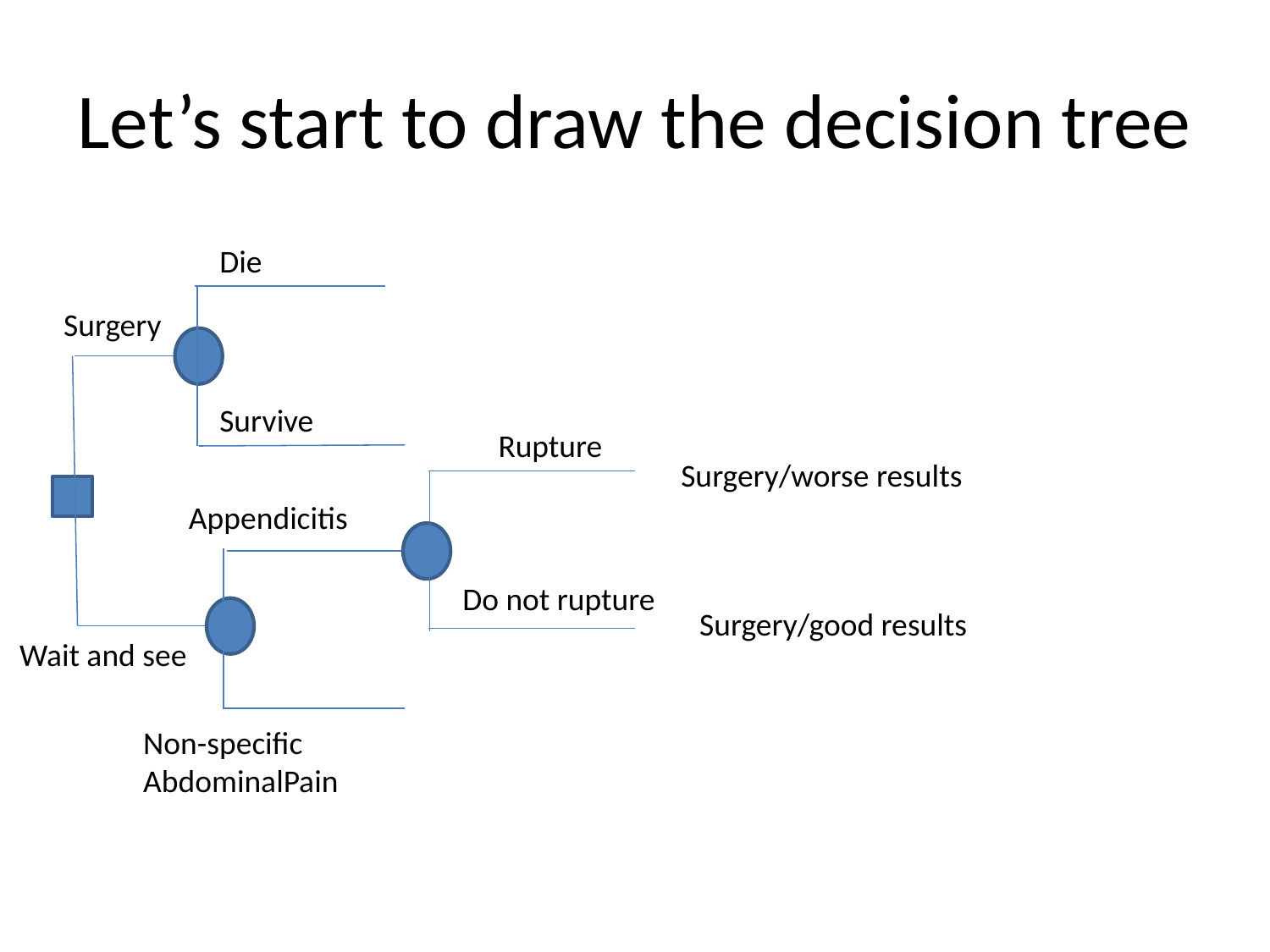

# Let’s start to draw the decision tree
Die
Surgery

Survive
Rupture
Surgery/worse results

Appendicitis

Do not rupture

Surgery/good results
Wait and see
Non-specific
AbdominalPain